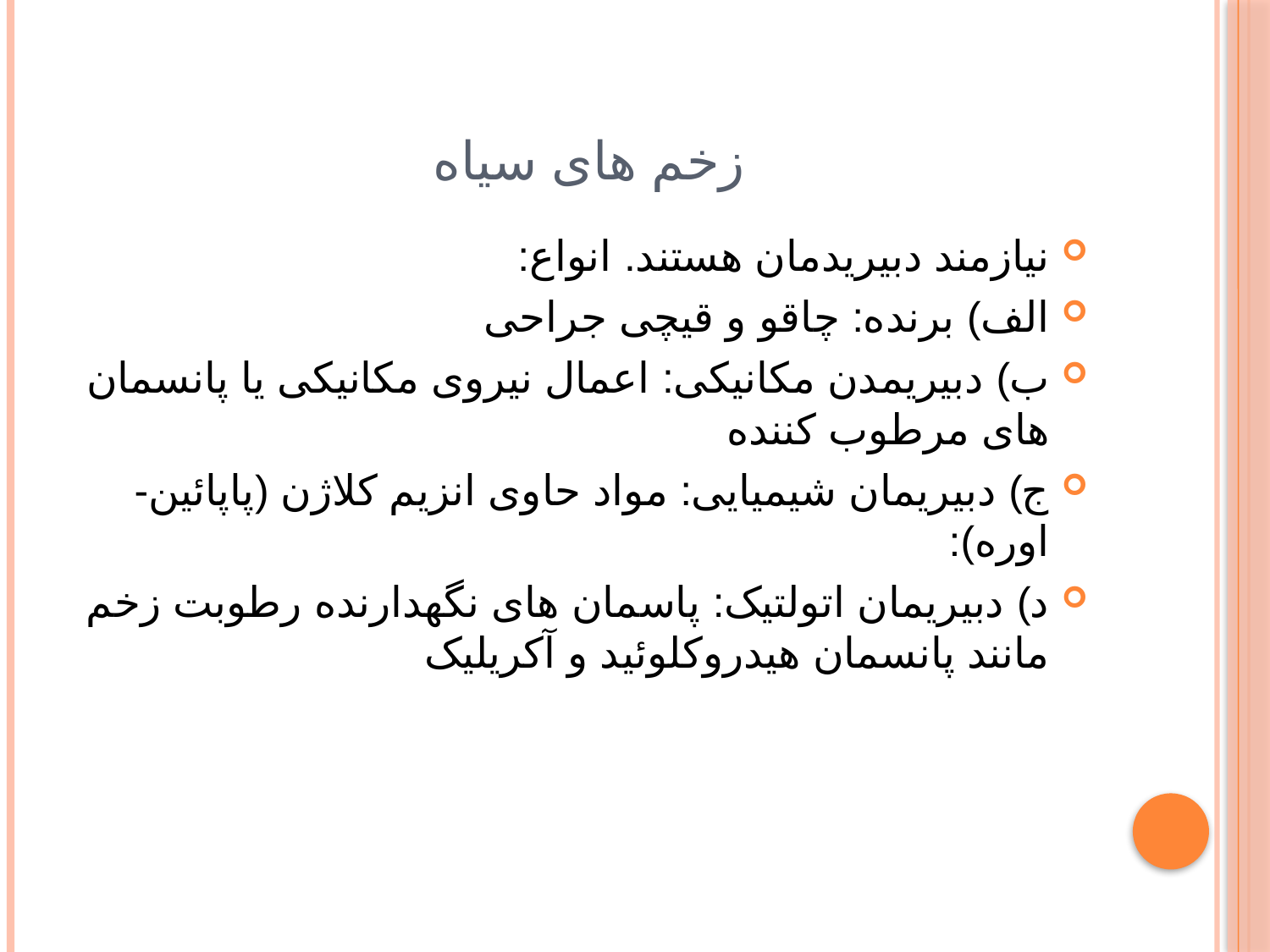

# زخم های سیاه
نیازمند دبیریدمان هستند. انواع:
الف) برنده: چاقو و قیچی جراحی
ب) دبیریمدن مکانیکی: اعمال نیروی مکانیکی یا پانسمان های مرطوب کننده
ج) دبیریمان شیمیایی: مواد حاوی انزیم کلاژن (پاپائین-اوره):
د) دبیریمان اتولتیک: پاسمان های نگهدارنده رطوبت زخم مانند پانسمان هیدروکلوئید و آکریلیک